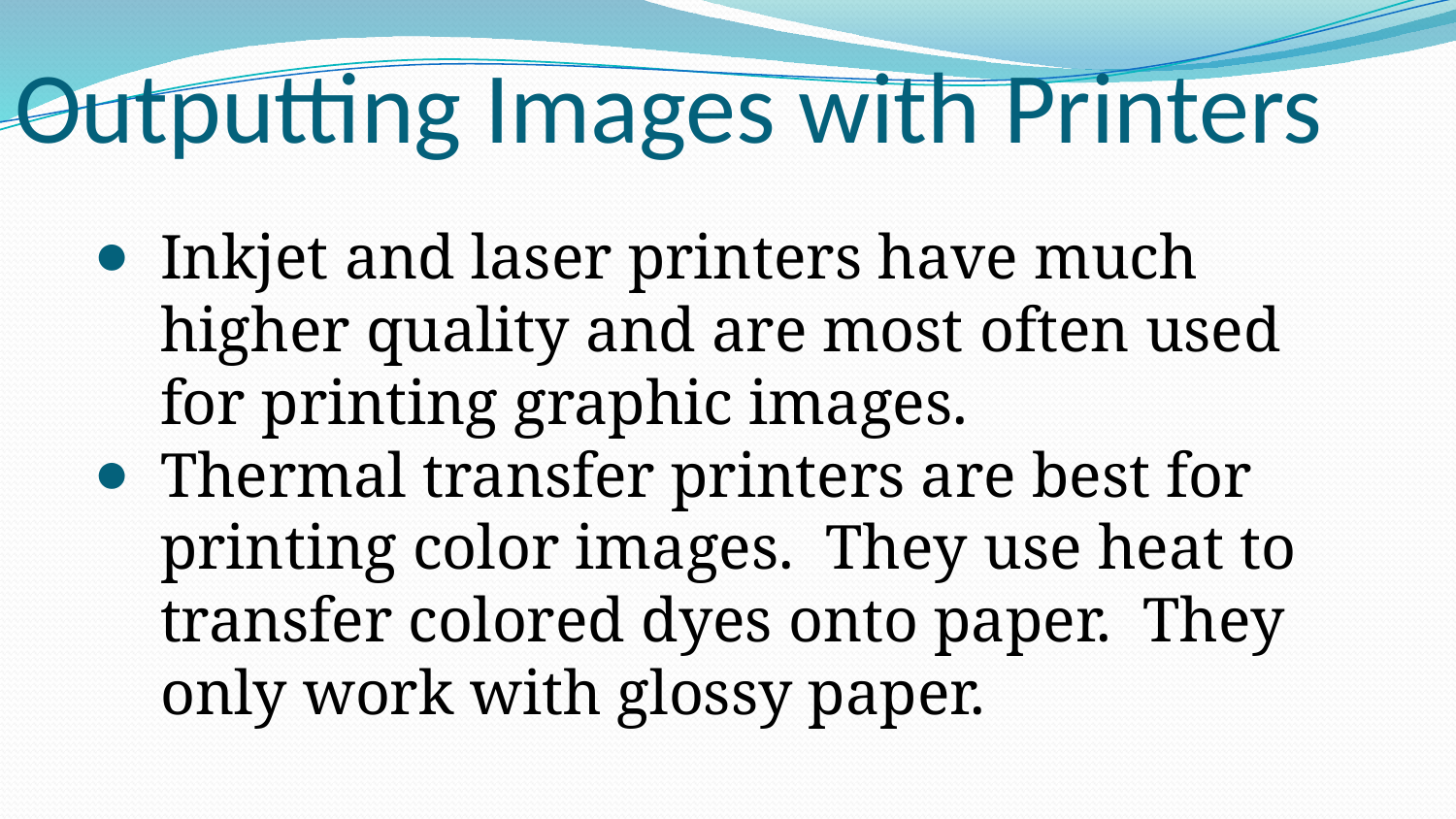

# Outputting Images with Printers
Inkjet and laser printers have much higher quality and are most often used for printing graphic images.
Thermal transfer printers are best for printing color images.  They use heat to transfer colored dyes onto paper.  They only work with glossy paper.